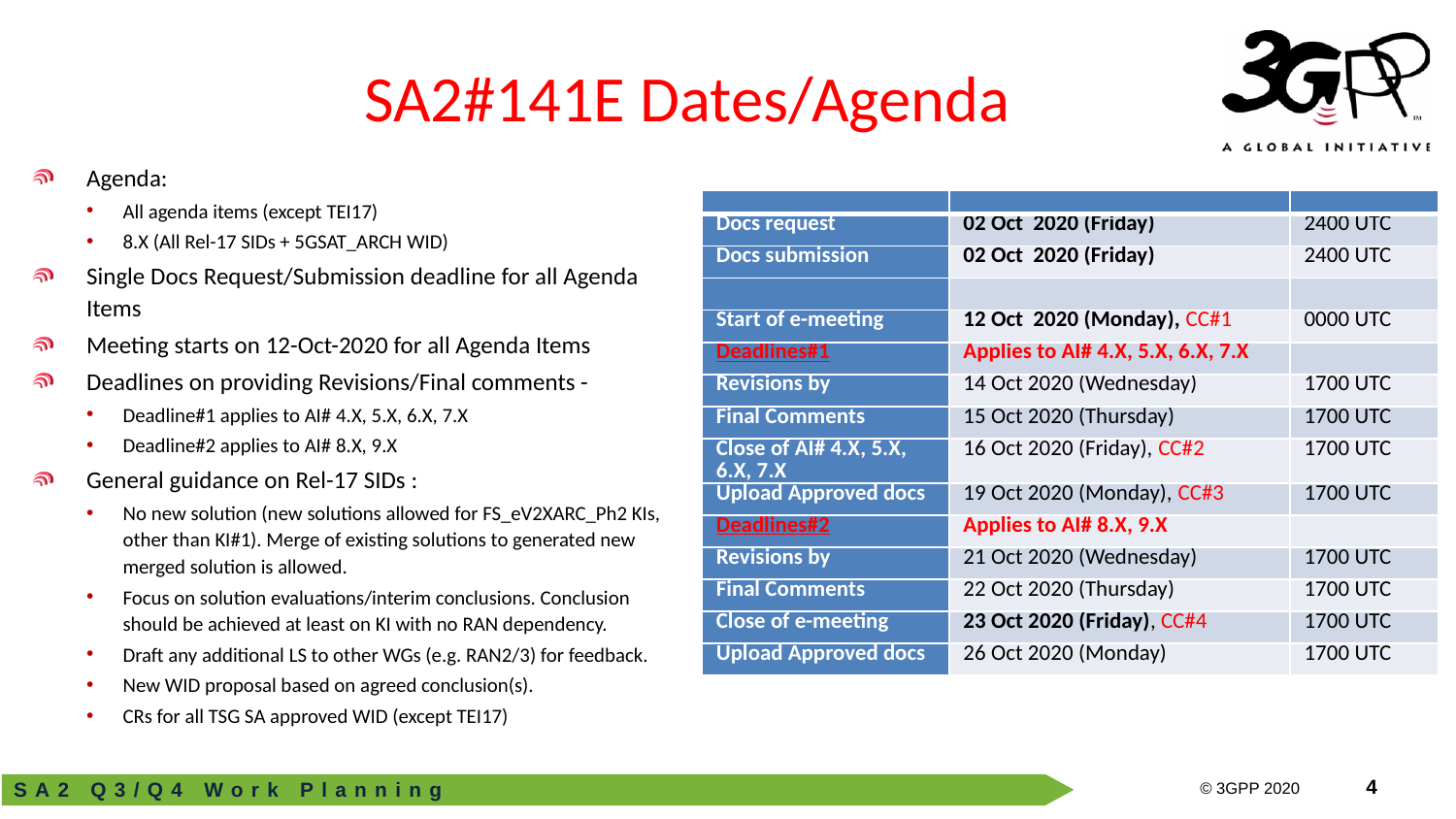

# SA2#141E Dates/Agenda
Agenda:
All agenda items (except TEI17)
8.X (All Rel-17 SIDs + 5GSAT_ARCH WID)
Single Docs Request/Submission deadline for all Agenda Items
Meeting starts on 12-Oct-2020 for all Agenda Items
Deadlines on providing Revisions/Final comments -
Deadline#1 applies to AI# 4.X, 5.X, 6.X, 7.X
Deadline#2 applies to AI# 8.X, 9.X
General guidance on Rel-17 SIDs :
No new solution (new solutions allowed for FS_eV2XARC_Ph2 KIs, other than KI#1). Merge of existing solutions to generated new merged solution is allowed.
Focus on solution evaluations/interim conclusions. Conclusion should be achieved at least on KI with no RAN dependency.
Draft any additional LS to other WGs (e.g. RAN2/3) for feedback.
New WID proposal based on agreed conclusion(s).
CRs for all TSG SA approved WID (except TEI17)

|  |  |  |
| --- | --- | --- |
| Docs request | 02 Oct 2020 (Friday) | 2400 UTC |
| Docs submission | 02 Oct 2020 (Friday) | 2400 UTC |
|  |  |  |
| Start of e-meeting | 12 Oct 2020 (Monday), CC#1 | 0000 UTC |
| Deadlines#1 | Applies to AI# 4.X, 5.X, 6.X, 7.X |  |
| Revisions by | 14 Oct 2020 (Wednesday) | 1700 UTC |
| Final Comments | 15 Oct 2020 (Thursday) | 1700 UTC |
| Close of AI# 4.X, 5.X, 6.X, 7.X | 16 Oct 2020 (Friday), CC#2 | 1700 UTC |
| Upload Approved docs | 19 Oct 2020 (Monday), CC#3 | 1700 UTC |
| Deadlines#2 | Applies to AI# 8.X, 9.X |  |
| Revisions by | 21 Oct 2020 (Wednesday) | 1700 UTC |
| Final Comments | 22 Oct 2020 (Thursday) | 1700 UTC |
| Close of e-meeting | 23 Oct 2020 (Friday), CC#4 | 1700 UTC |
| Upload Approved docs | 26 Oct 2020 (Monday) | 1700 UTC |